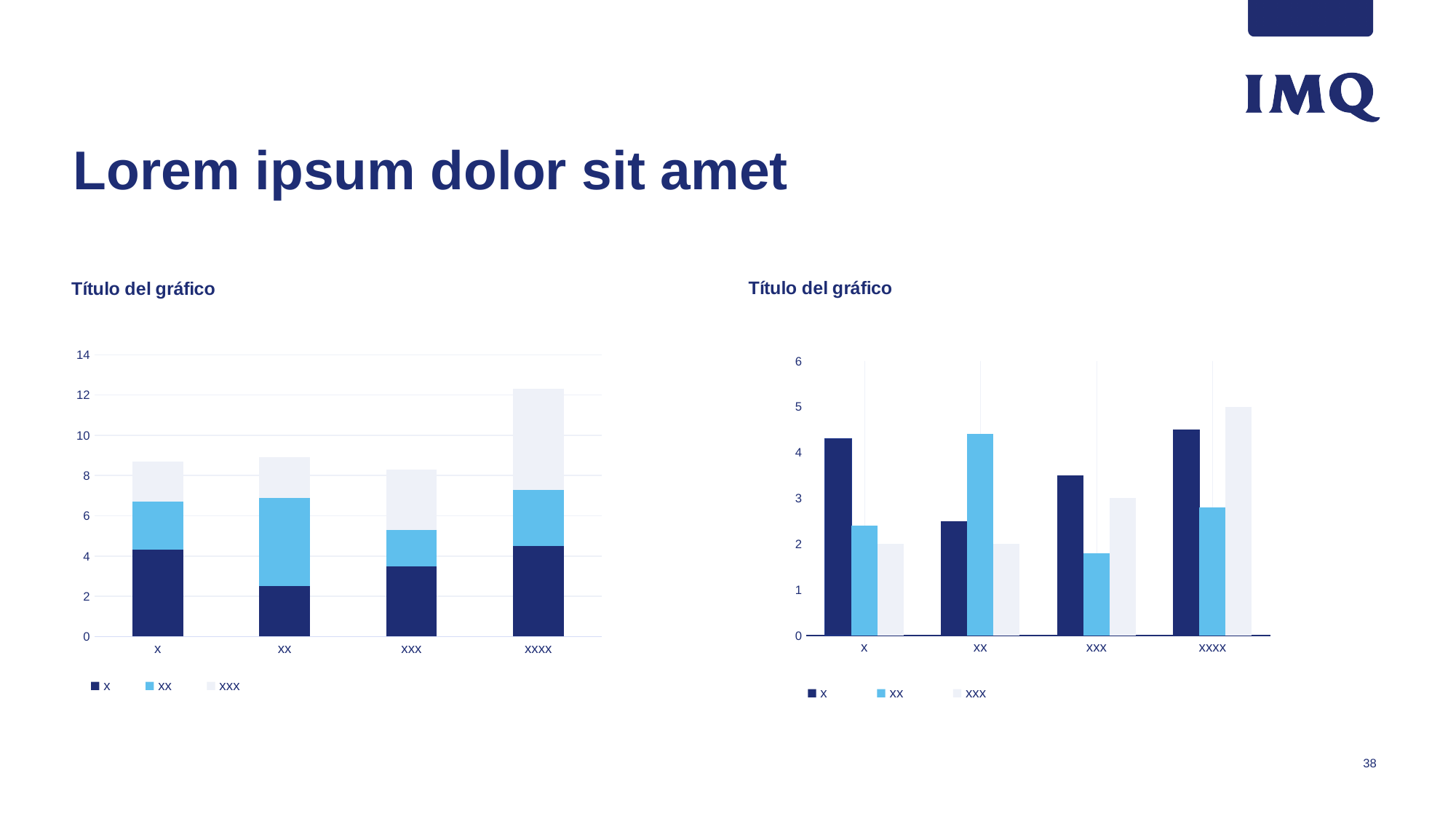

Lorem ipsum dolor sit amet

### Chart: Título del gráfico

| Category | x | xx | xxx |
|---|---|---|---|
| x | 4.3 | 2.4 | 2.0 |
| xx | 2.5 | 4.4 | 2.0 |
| xxx | 3.5 | 1.8 | 3.0 |
| xxxx | 4.5 | 2.8 | 5.0 |

### Chart: Título del gráfico

| Category | x | xx | xxx |
|---|---|---|---|
| x | 4.3 | 2.4 | 2.0 |
| xx | 2.5 | 4.4 | 2.0 |
| xxx | 3.5 | 1.8 | 3.0 |
| xxxx | 4.5 | 2.8 | 5.0 |